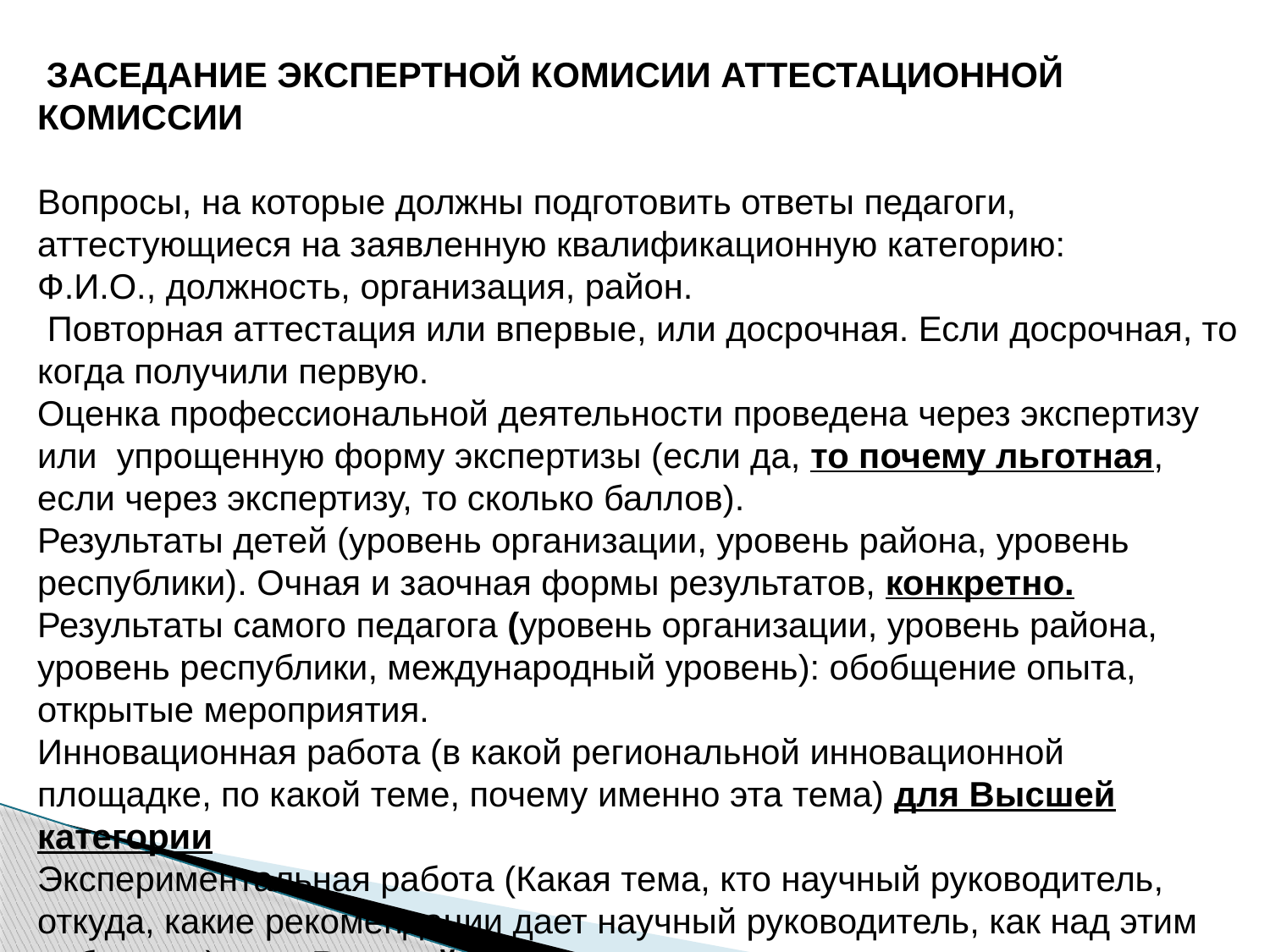

ЗАСЕДАНИЕ ЭКСПЕРТНОЙ КОМИСИИ АТТЕСТАЦИОННОЙ КОМИССИИ

Вопросы, на которые должны подготовить ответы педагоги, аттестующиеся на заявленную квалификационную категорию:
Ф.И.О., должность, организация, район.
 Повторная аттестация или впервые, или досрочная. Если досрочная, то когда получили первую.
Оценка профессиональной деятельности проведена через экспертизу или  упрощенную форму экспертизы (если да, то почему льготная, если через экспертизу, то сколько баллов).
Результаты детей (уровень организации, уровень района, уровень республики). Очная и заочная формы результатов, конкретно.
Результаты самого педагога (уровень организации, уровень района, уровень республики, международный уровень): обобщение опыта, открытые мероприятия.
Инновационная работа (в какой региональной инновационной площадке, по какой теме, почему именно эта тема) для Высшей категории
Экспериментальная работа (Какая тема, кто научный руководитель, откуда, какие рекомендации дает научный руководитель, как над этим работаете). для Высшей категории